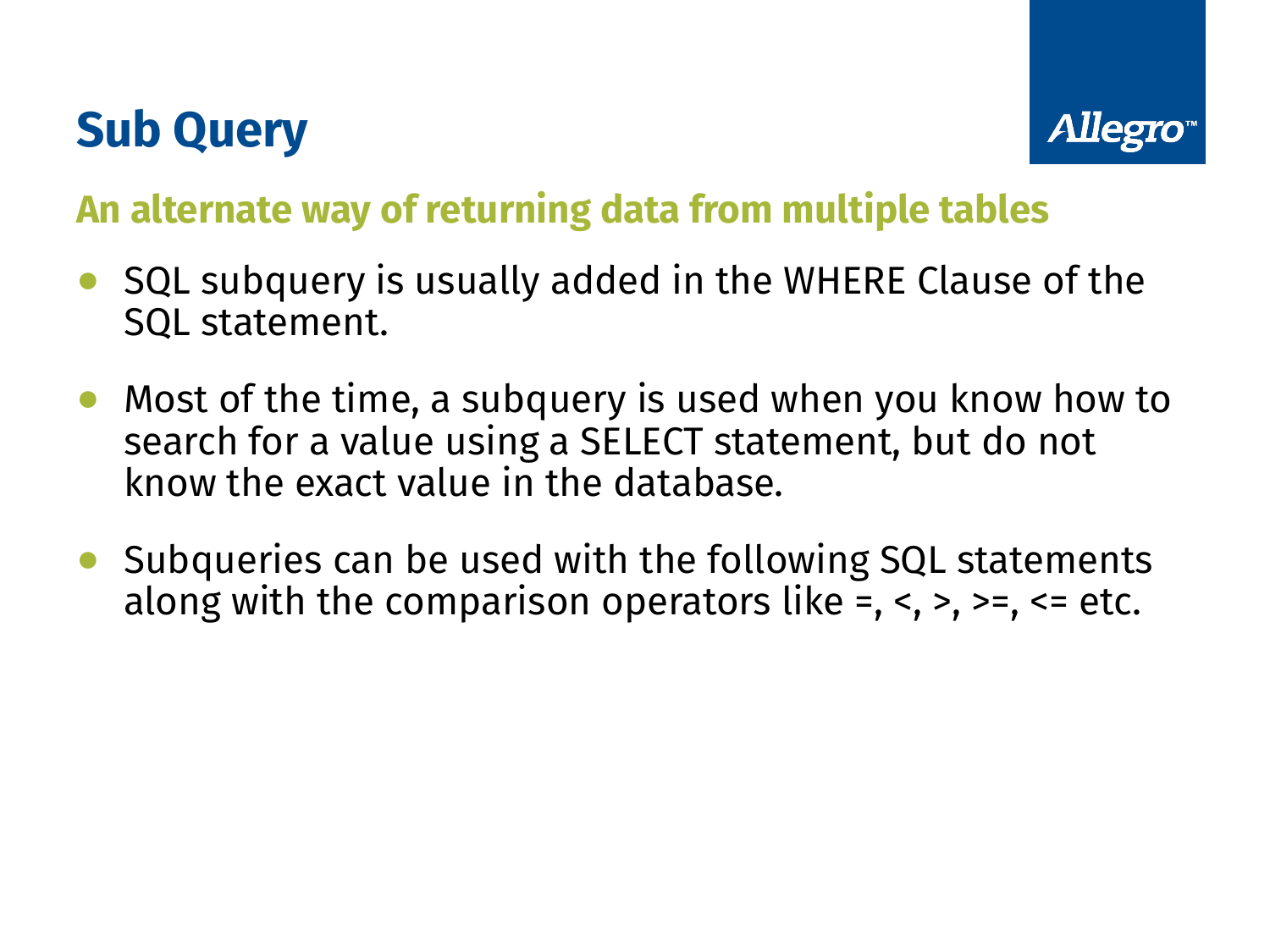

# Sub Query
An alternate way of returning data from multiple tables
SQL subquery is usually added in the WHERE Clause of the SQL statement.
Most of the time, a subquery is used when you know how to search for a value using a SELECT statement, but do not know the exact value in the database.
Subqueries can be used with the following SQL statements along with the comparison operators like =, <, >, >=, <= etc.